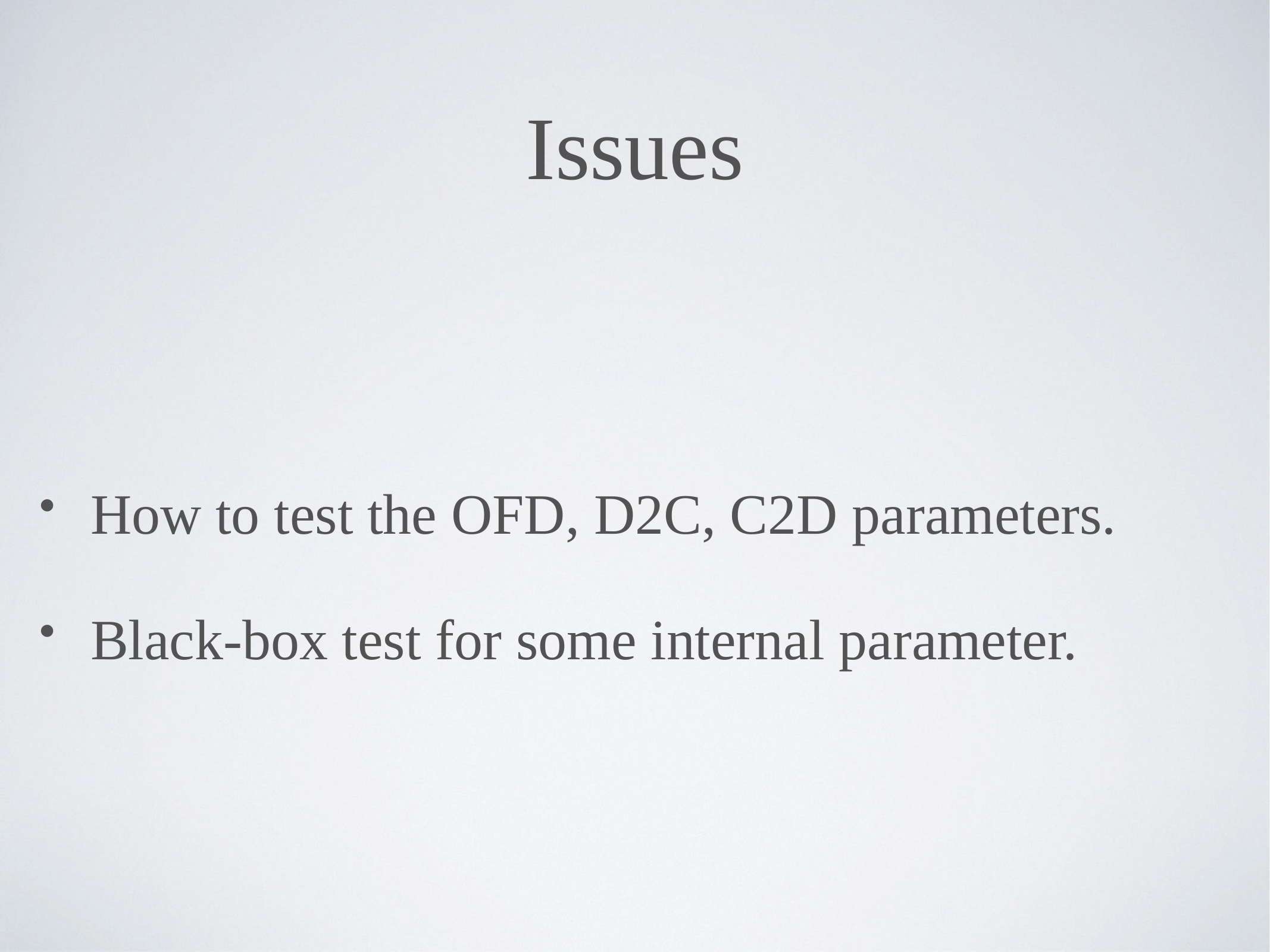

# Issues
How to test the OFD, D2C, C2D parameters.
Black-box test for some internal parameter.
9